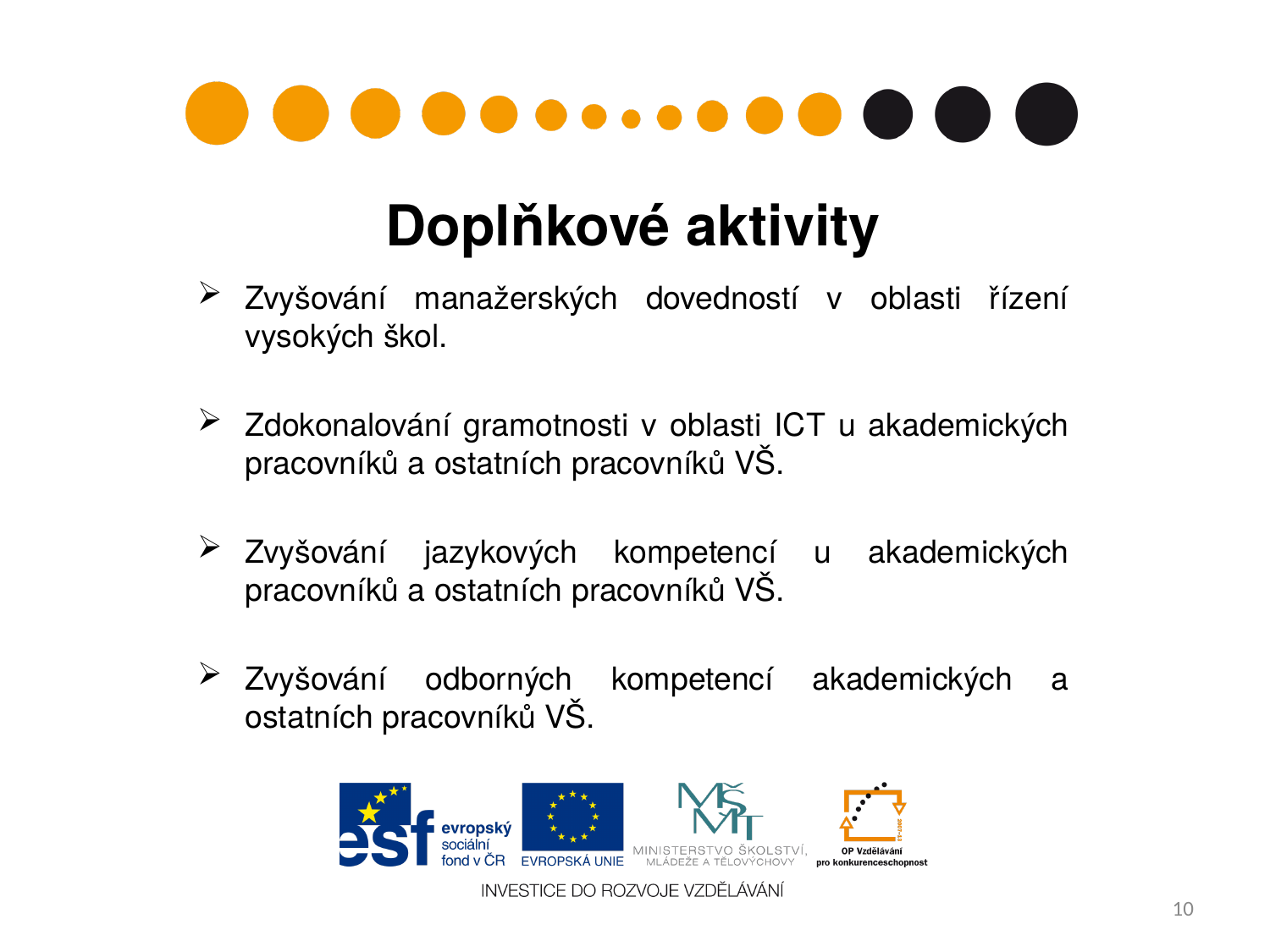

# Doplňkové aktivity
Zvyšování manažerských dovedností v oblasti řízení vysokých škol.

Zdokonalování gramotnosti v oblasti ICT u akademických pracovníků a ostatních pracovníků VŠ.

Zvyšování jazykových kompetencí u akademických pracovníků a ostatních pracovníků VŠ.

Zvyšování odborných kompetencí akademických a ostatních pracovníků VŠ.
10